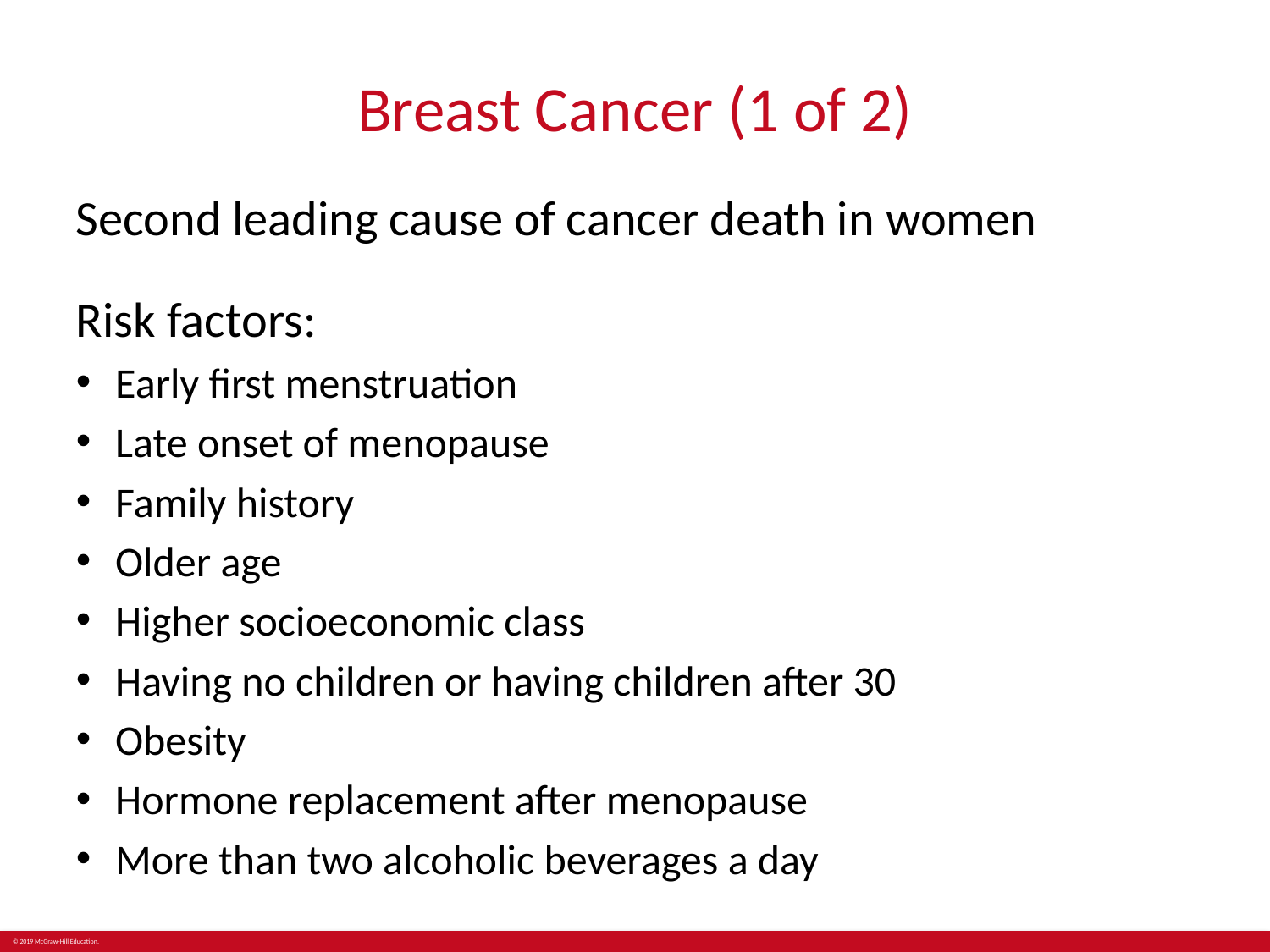

# Breast Cancer (1 of 2)
Second leading cause of cancer death in women
Risk factors:
Early first menstruation
Late onset of menopause
Family history
Older age
Higher socioeconomic class
Having no children or having children after 30
Obesity
Hormone replacement after menopause
More than two alcoholic beverages a day